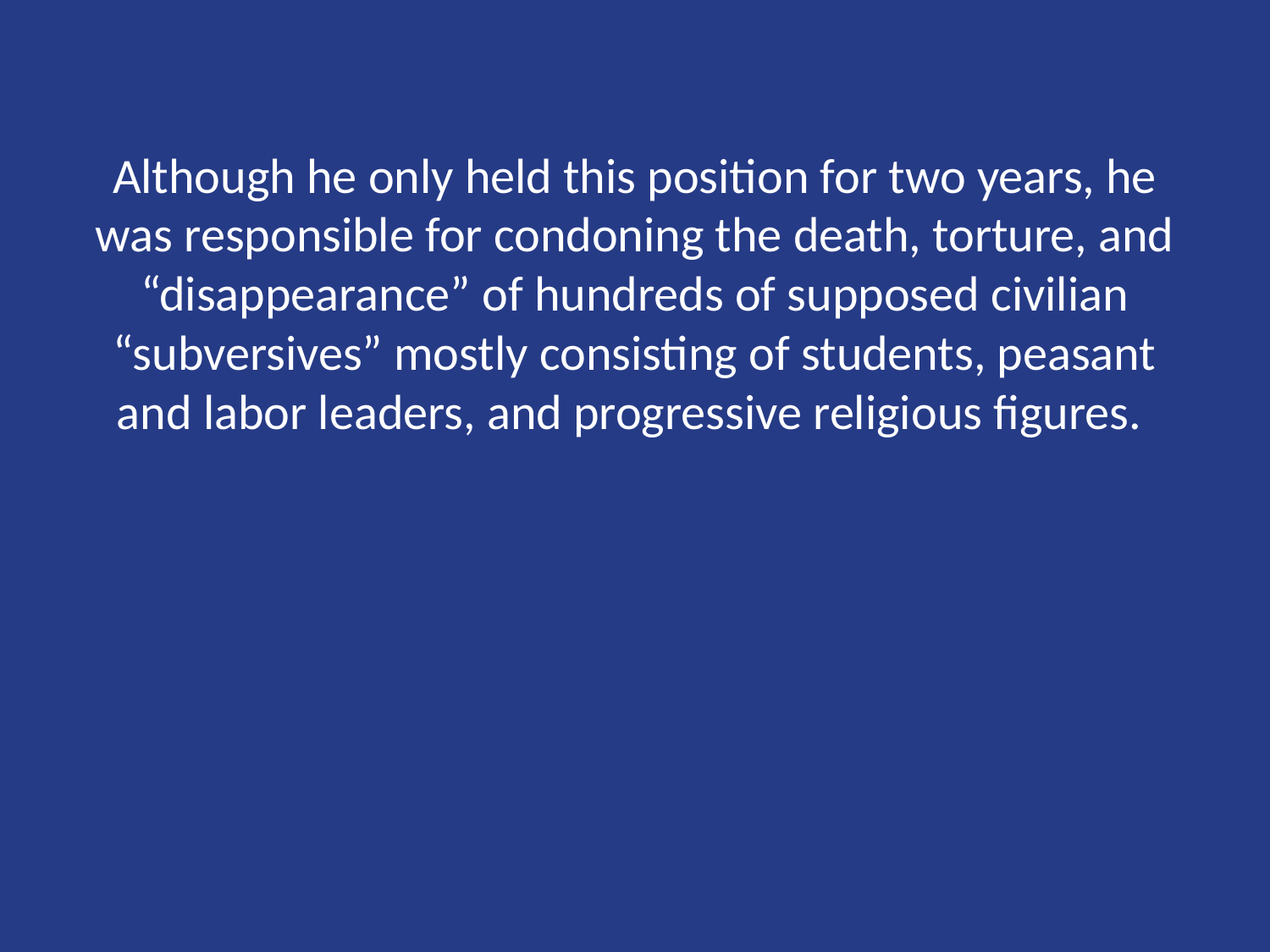

# Although he only held this position for two years, he was responsible for condoning the death, torture, and “disappearance” of hundreds of supposed civilian “subversives” mostly consisting of students, peasant and labor leaders, and progressive religious figures.